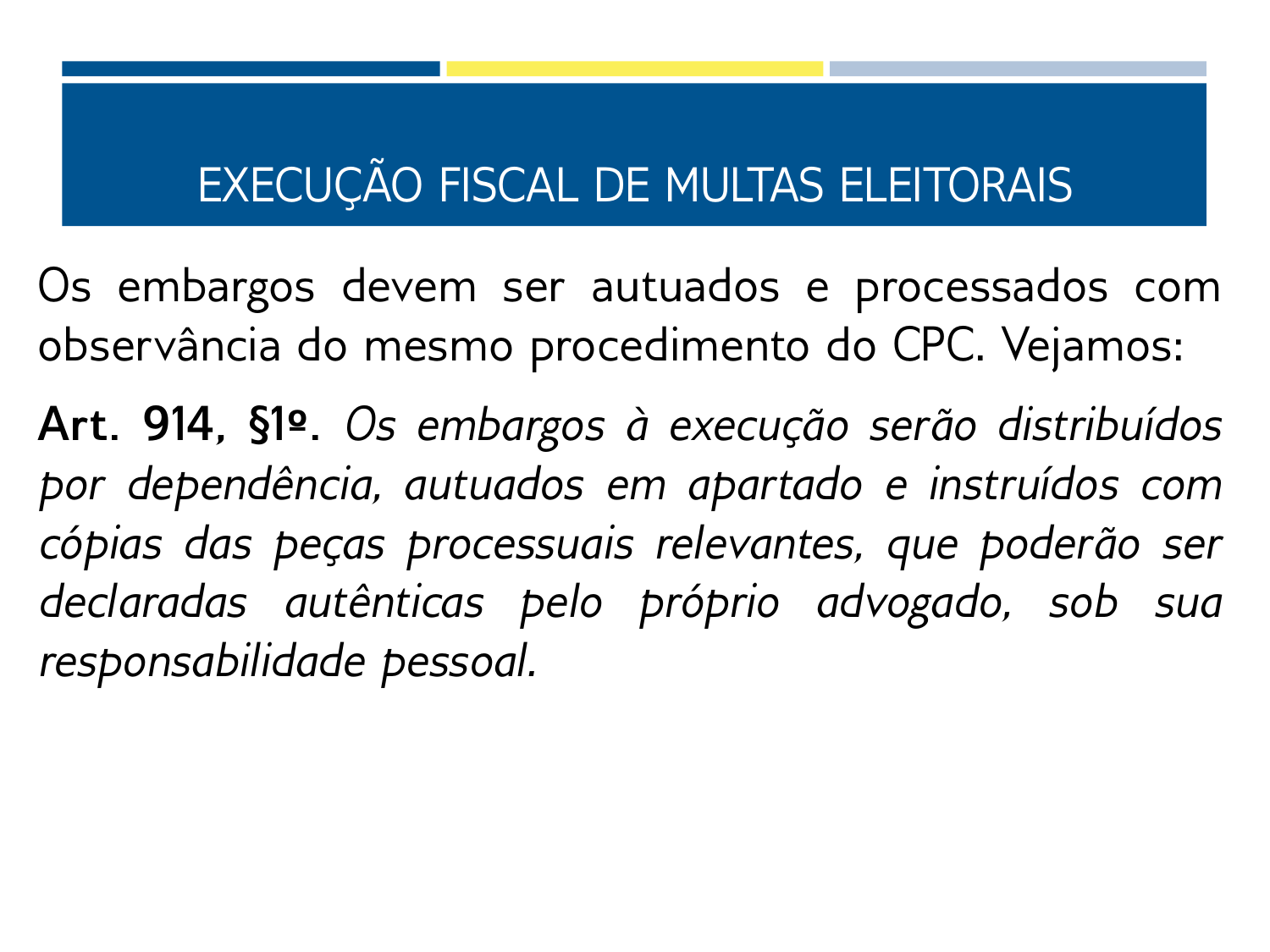

# EXECUÇÃO FISCAL DE MULTAS ELEITORAIS
Os embargos devem ser autuados e processados com observância do mesmo procedimento do CPC. Vejamos:
Art. 914, §1º. Os embargos à execução serão distribuídos por dependência, autuados em apartado e instruídos com cópias das peças processuais relevantes, que poderão ser declaradas autênticas pelo próprio advogado, sob sua responsabilidade pessoal.